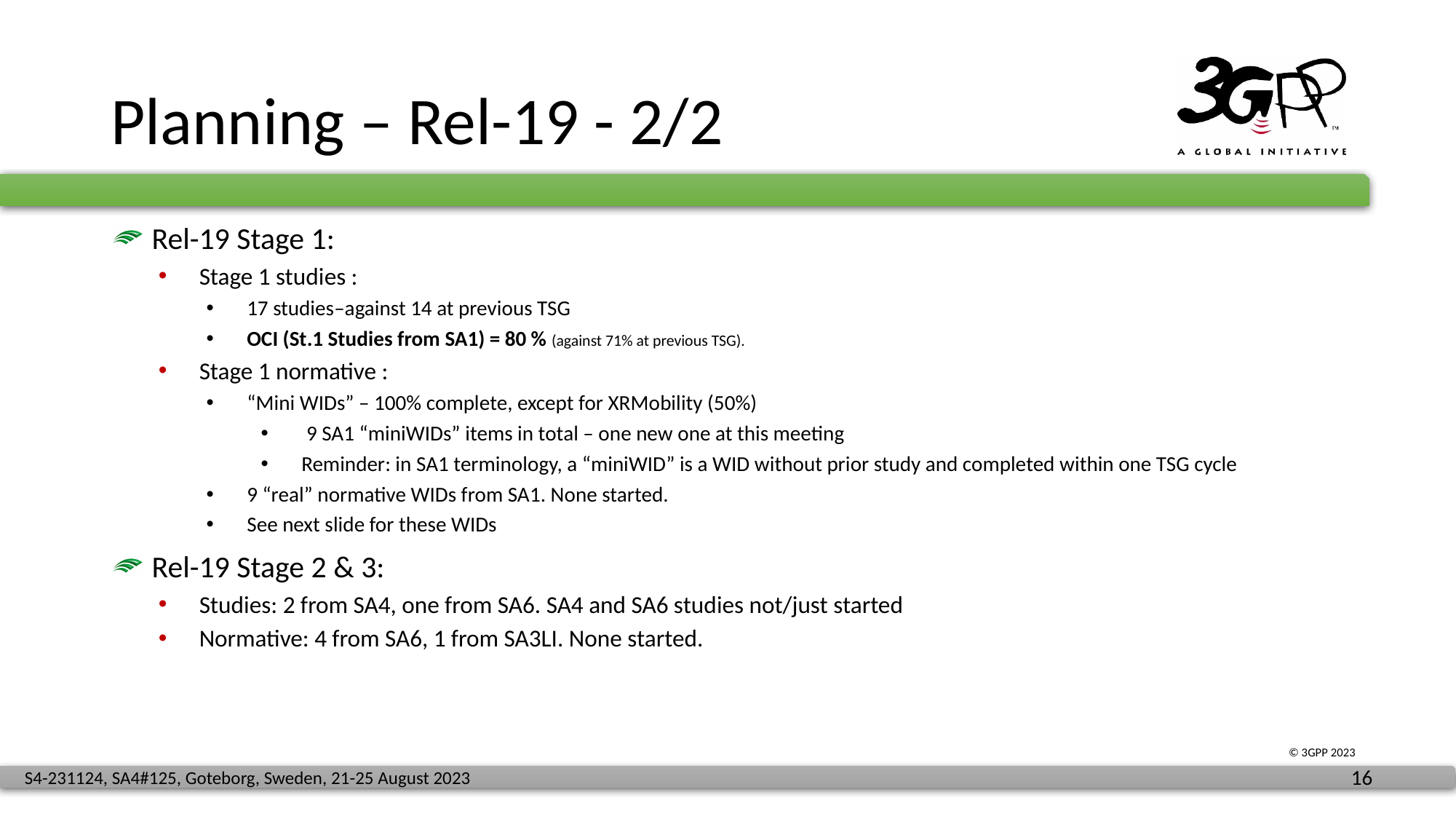

# Planning – Rel-19 - 2/2
Rel-19 Stage 1:
Stage 1 studies :
17 studies–against 14 at previous TSG
OCI (St.1 Studies from SA1) = 80 % (against 71% at previous TSG).
Stage 1 normative :
“Mini WIDs” – 100% complete, except for XRMobility (50%)
 9 SA1 “miniWIDs” items in total – one new one at this meeting
Reminder: in SA1 terminology, a “miniWID” is a WID without prior study and completed within one TSG cycle
9 “real” normative WIDs from SA1. None started.
See next slide for these WIDs
Rel-19 Stage 2 & 3:
Studies: 2 from SA4, one from SA6. SA4 and SA6 studies not/just started
Normative: 4 from SA6, 1 from SA3LI. None started.